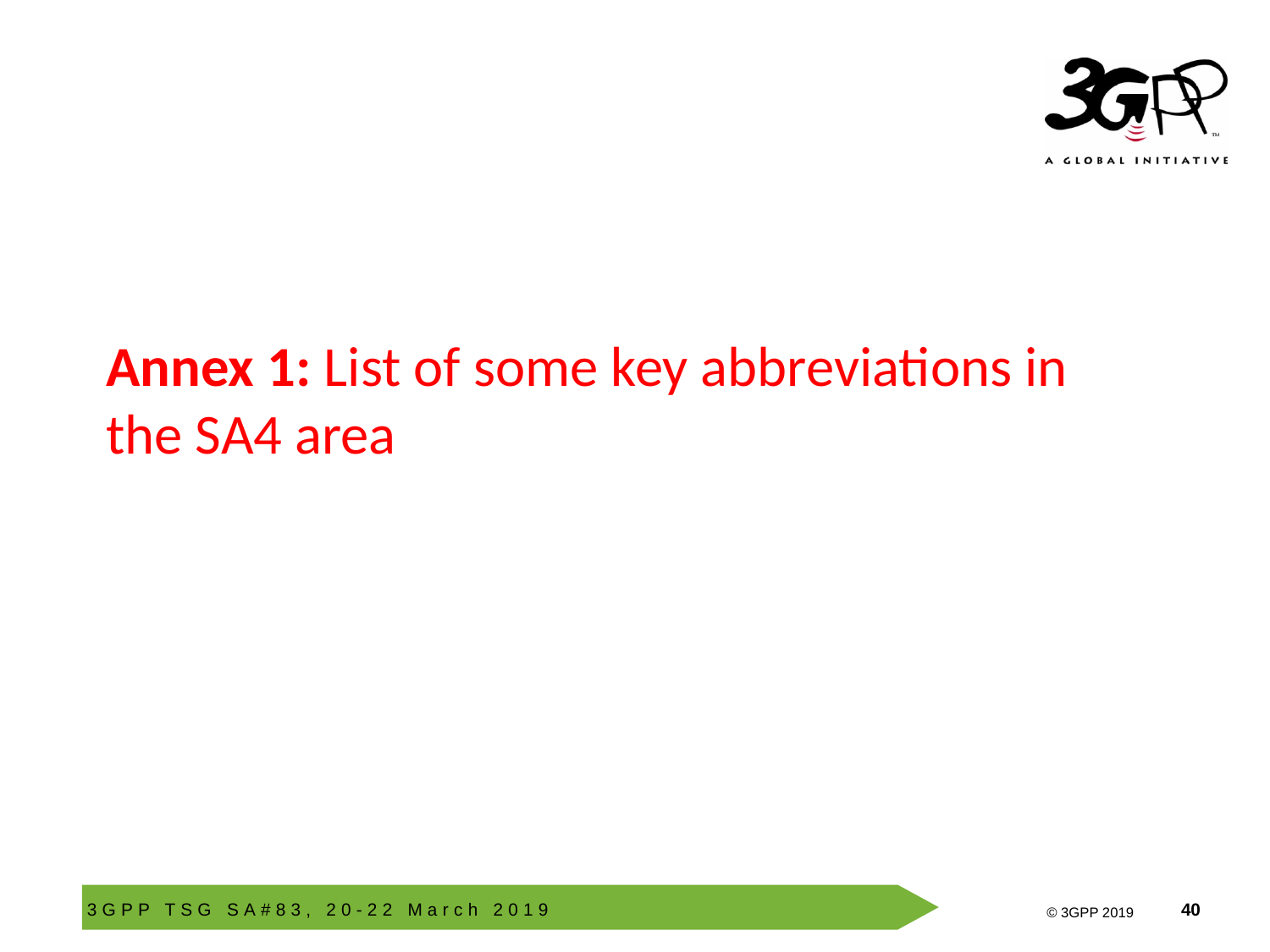

Annex 1: List of some key abbreviations in the SA4 area